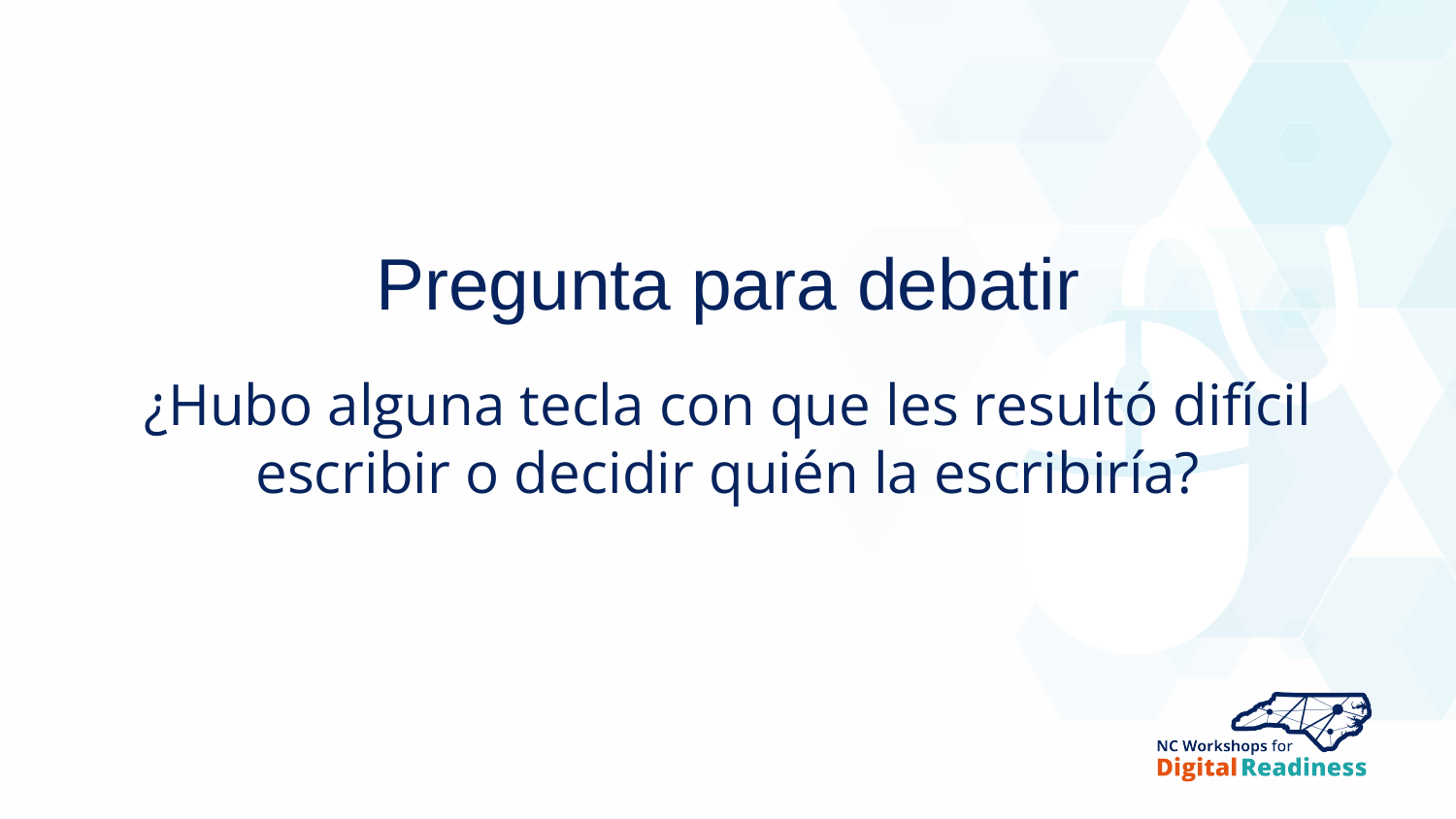

# Pregunta para debatir
¿Hubo alguna tecla con que les resultó difícil escribir o decidir quién la escribiría?